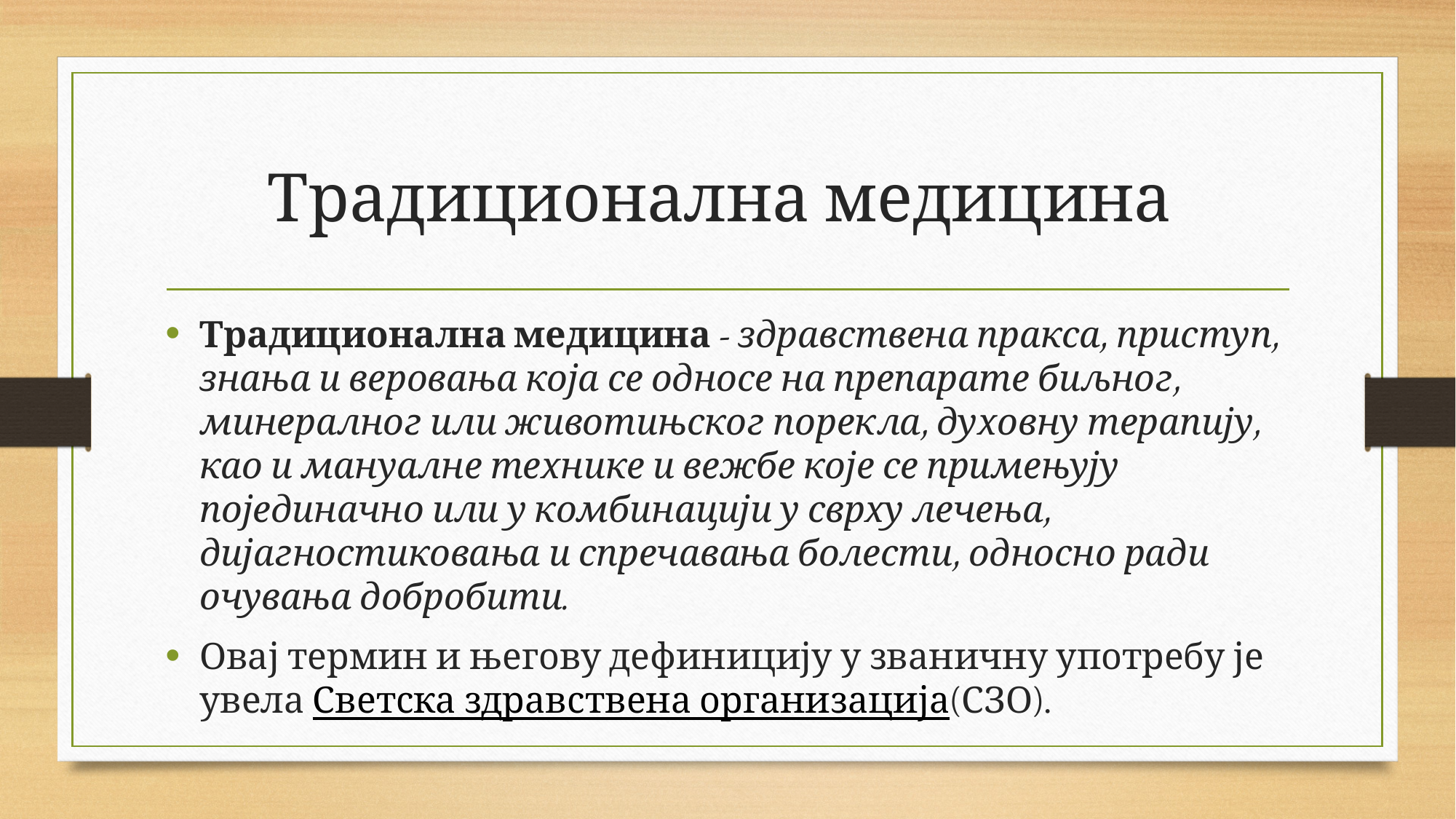

# Традиционална медицина
Традиционална медицина - здравствена пракса, приступ, знања и веровања која се односе на препарате биљног, минералног или животињског порекла, духовну терапију, као и мануалне технике и вежбе које се примењују појединачно или у комбинацији у сврху лечења, дијагностиковања и спречавања болести, односно ради очувања добробити.
Овај термин и његову дефиницију у званичну употребу је увела Светска здравствена организација(СЗО).